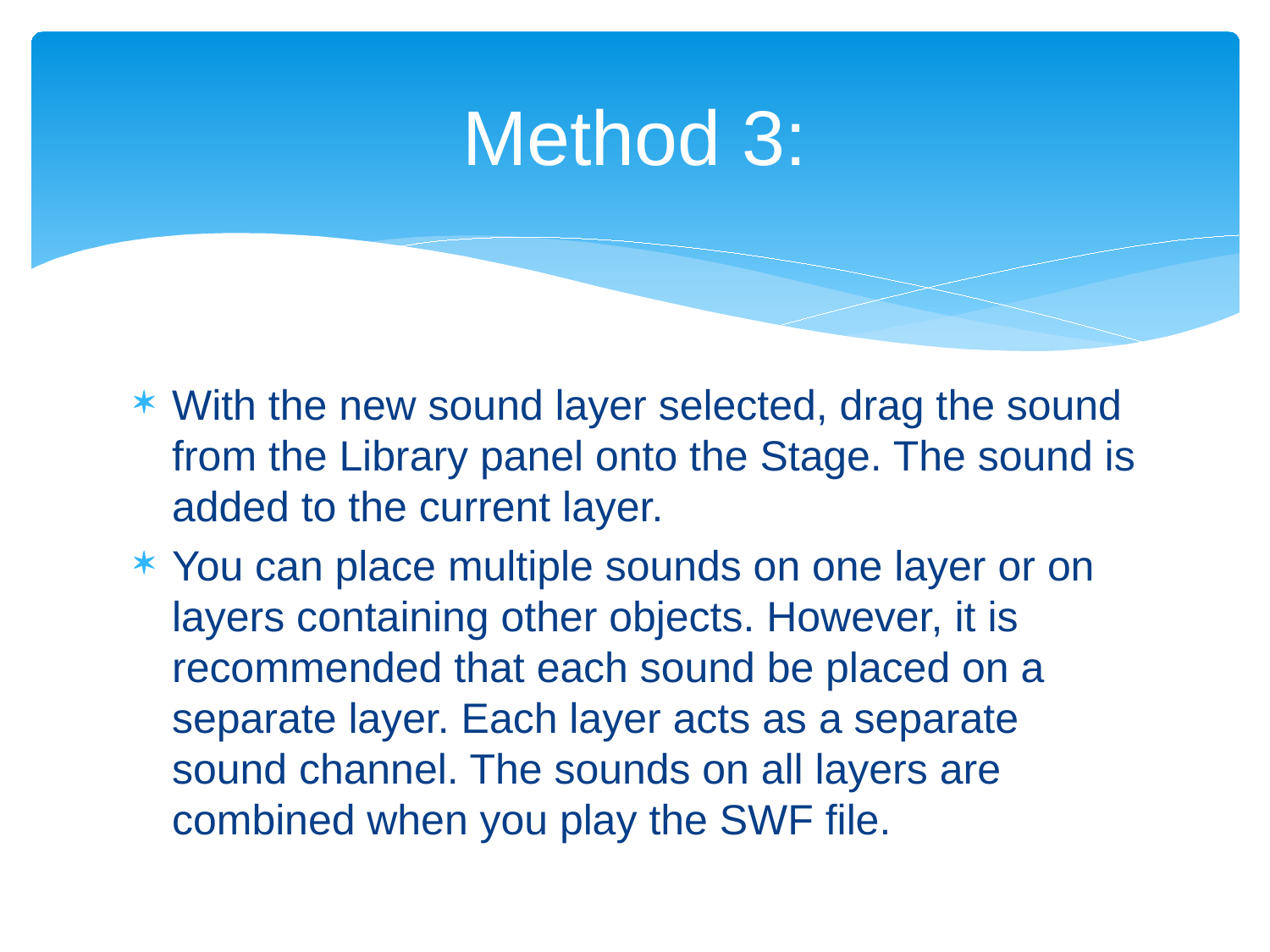

# Method 3:
With the new sound layer selected, drag the sound from the Library panel onto the Stage. The sound is added to the current layer.
You can place multiple sounds on one layer or on layers containing other objects. However, it is recommended that each sound be placed on a separate layer. Each layer acts as a separate sound channel. The sounds on all layers are combined when you play the SWF file.